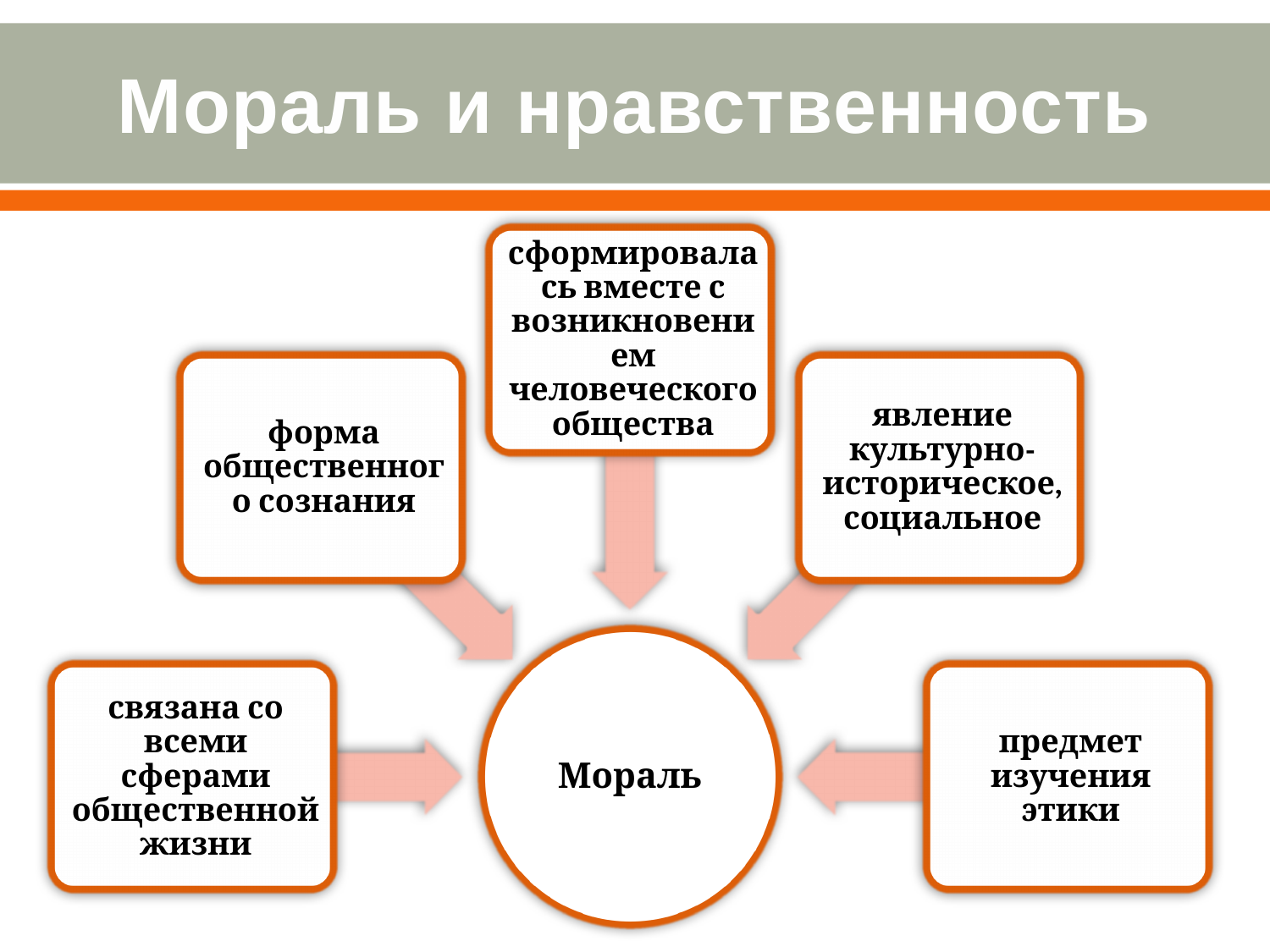

# Мораль и нравственность
Мораль
связана со всеми сферами общественной жизни
форма общественного сознания
сформировалась вместе с возникновением человеческого общества
явление культурно-историческое, социальное
предмет изучения этики